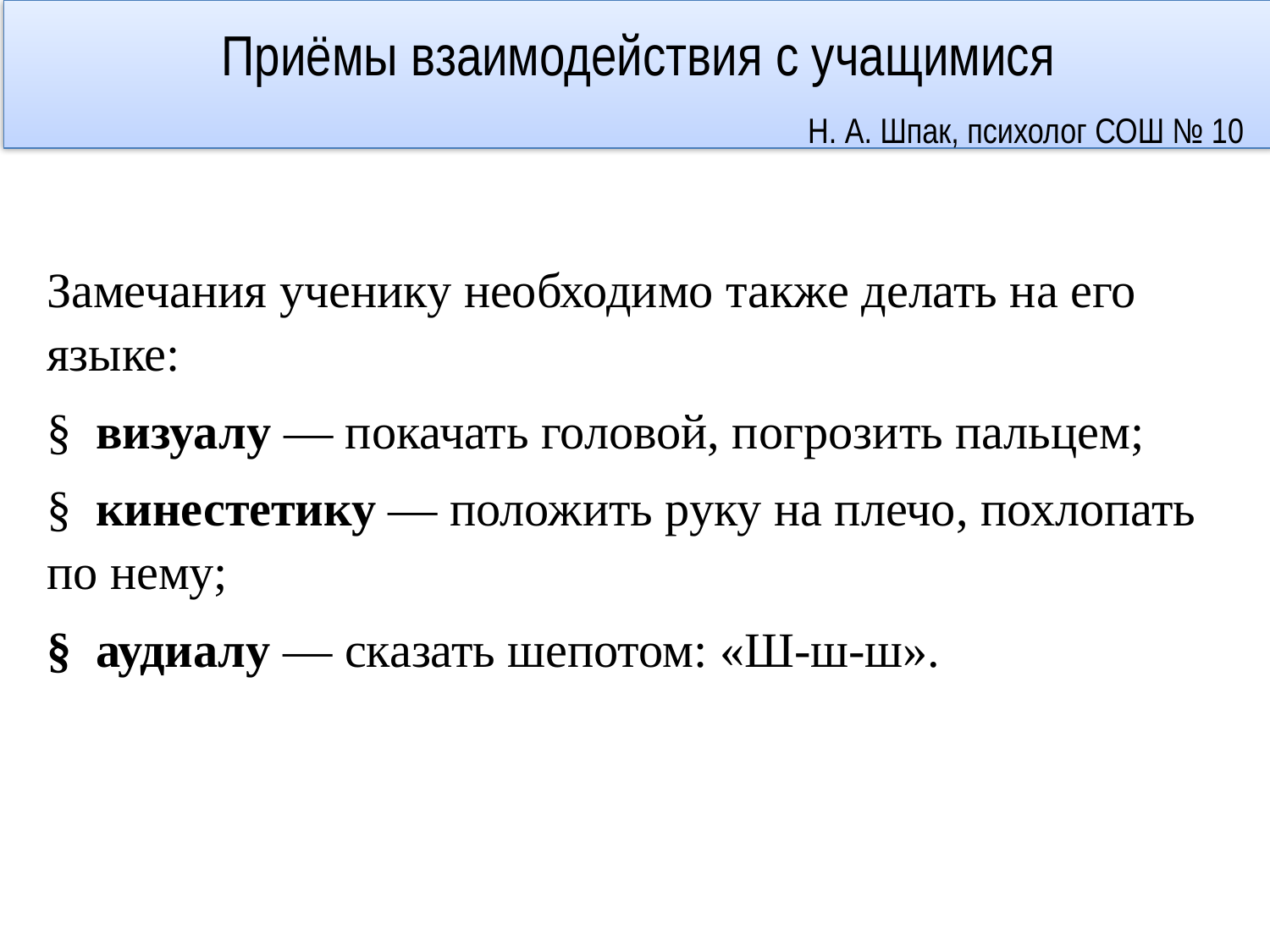

# Приёмы взаимодействия с учащимися Н. А. Шпак, психолог СОШ № 10

Замечания ученику необходимо также делать на его языке:
§  визуалу — покачать головой, погрозить пальцем;
§  кинестетику — положить руку на плечо, похлопать по нему;
§  аудиалу — сказать шепотом: «Ш-ш-ш».